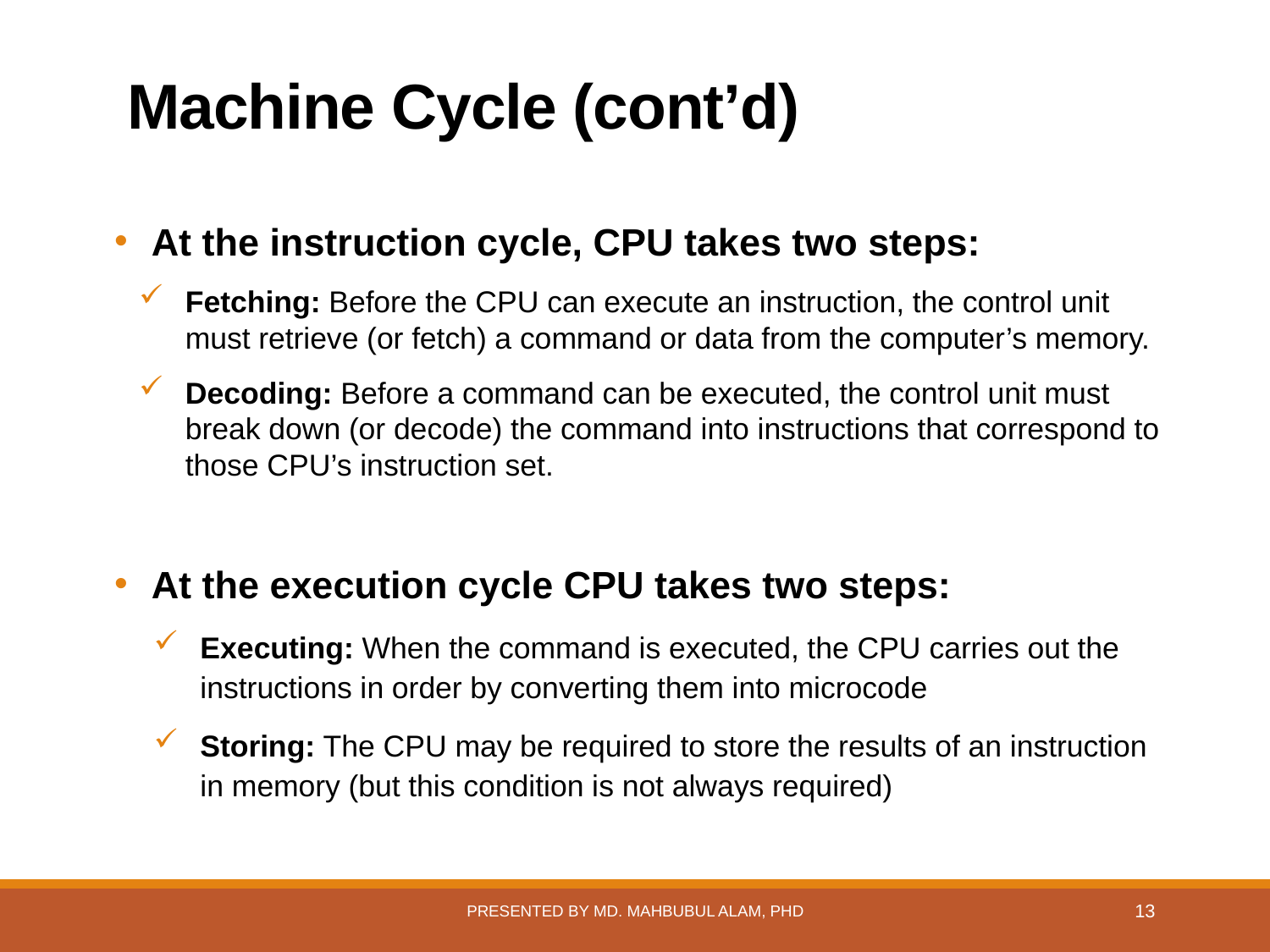

# Machine Cycle (cont’d)
At the instruction cycle, CPU takes two steps:
Fetching: Before the CPU can execute an instruction, the control unit must retrieve (or fetch) a command or data from the computer’s memory.
Decoding: Before a command can be executed, the control unit must break down (or decode) the command into instructions that correspond to those CPU’s instruction set.

At the execution cycle CPU takes two steps:
Executing: When the command is executed, the CPU carries out the instructions in order by converting them into microcode
Storing: The CPU may be required to store the results of an instruction in memory (but this condition is not always required)

Presented by Md. Mahbubul Alam, PhD
13